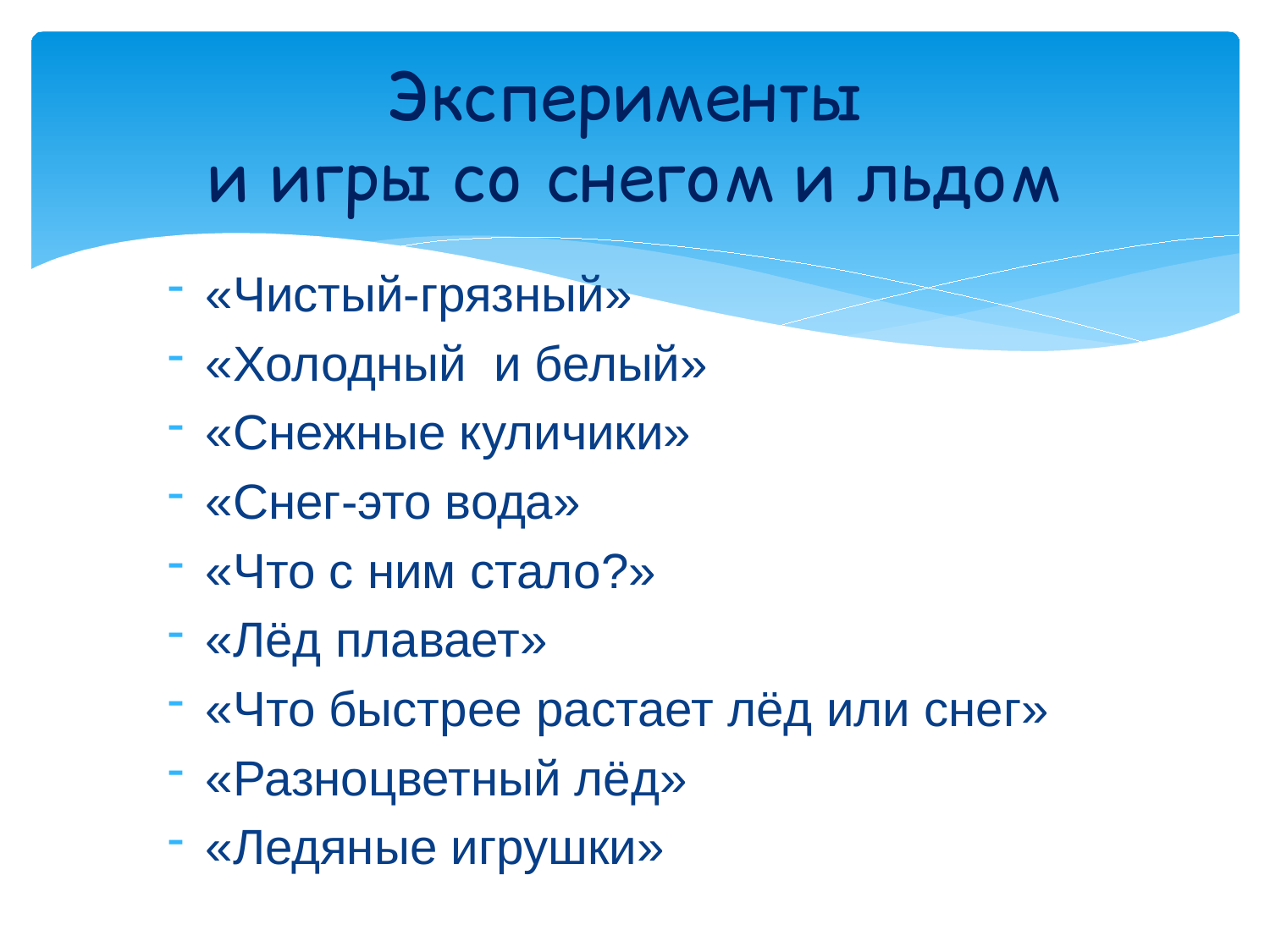

# Эксперименты и игры со снегом и льдом
«Чистый-грязный»
«Холодный  и белый»
«Снежные куличики»
«Снег-это вода»
«Что с ним стало?»
«Лёд плавает»
«Что быстрее растает лёд или снег»
«Разноцветный лёд»
«Ледяные игрушки»